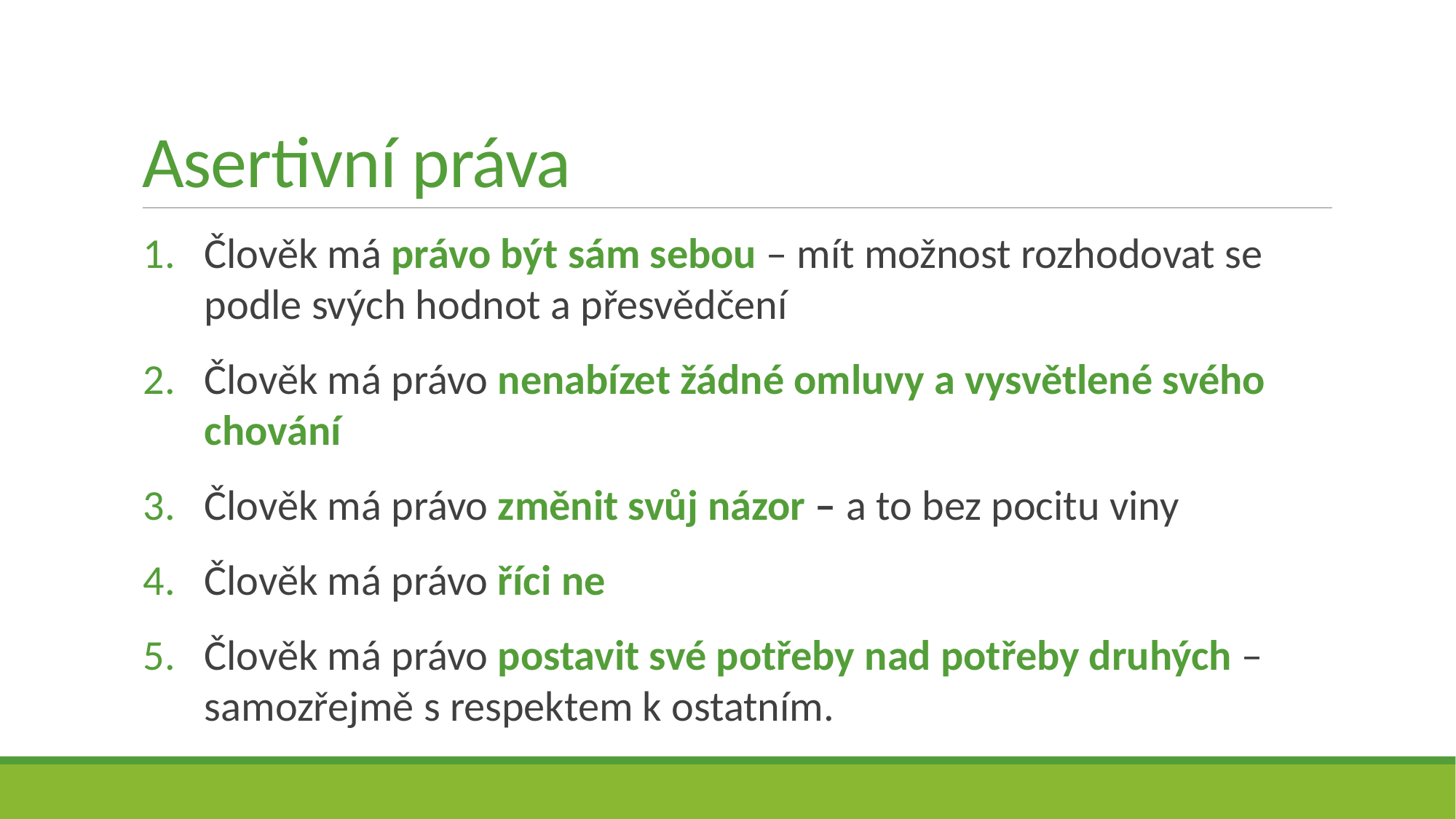

# Asertivní práva
Člověk má právo být sám sebou – mít možnost rozhodovat se podle svých hodnot a přesvědčení
Člověk má právo nenabízet žádné omluvy a vysvětlené svého chování
Člověk má právo změnit svůj názor – a to bez pocitu viny
Člověk má právo říci ne
Člověk má právo postavit své potřeby nad potřeby druhých – samozřejmě s respektem k ostatním.